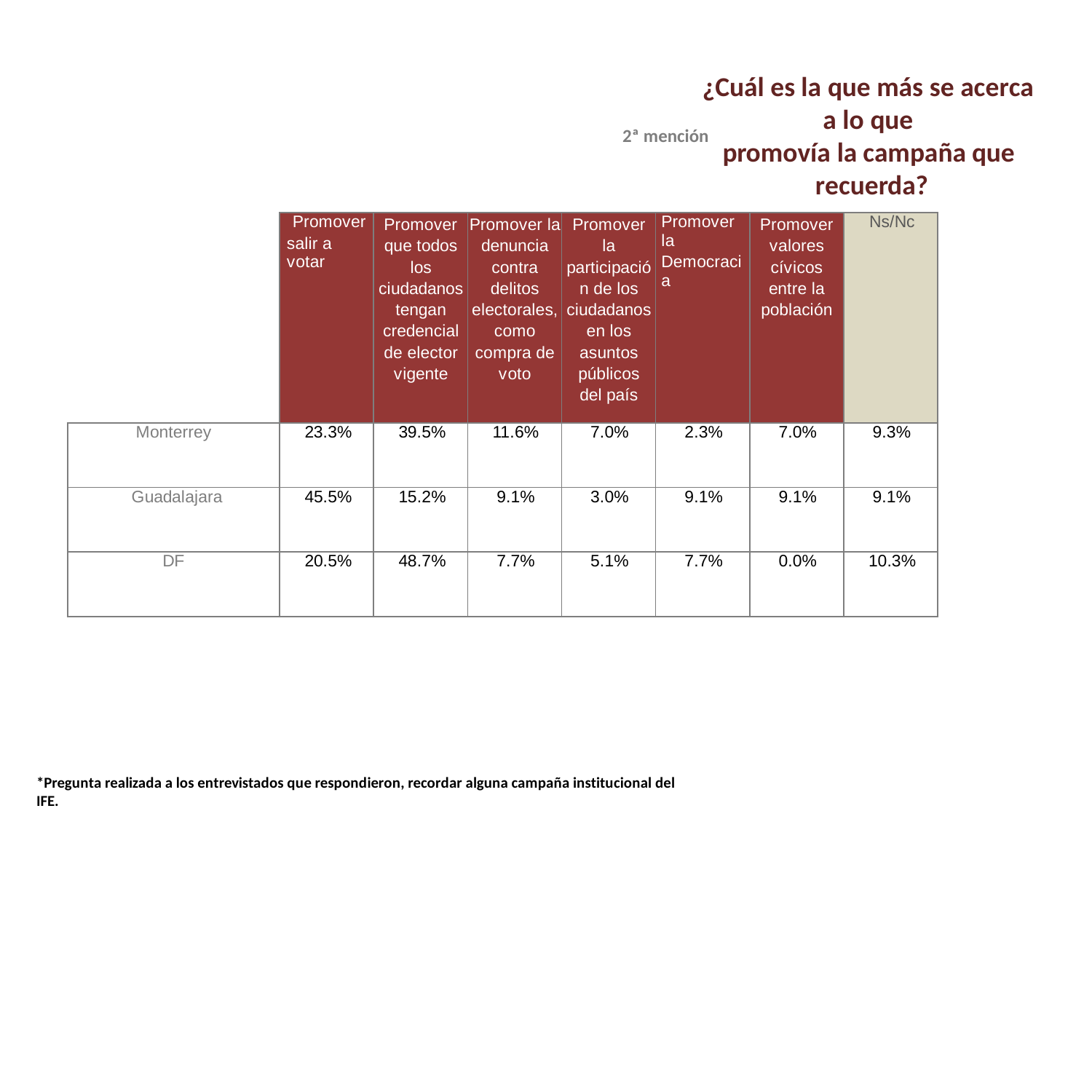

# ¿Cuál es la que más se acerca a lo que
promovía la campaña que  recuerda?
2ª mención
|  | Promover salir a votar | Promover que todos los ciudadanos tengan credencial de elector vigente | Promover la denuncia contra delitos electorales, como compra de voto | Promover la participación de los ciudadanos en los asuntos públicos del país | Promover la Democracia | Promover valores cívicos entre la población | Ns/Nc |
| --- | --- | --- | --- | --- | --- | --- | --- |
| Monterrey | 23.3% | 39.5% | 11.6% | 7.0% | 2.3% | 7.0% | 9.3% |
| Guadalajara | 45.5% | 15.2% | 9.1% | 3.0% | 9.1% | 9.1% | 9.1% |
| DF | 20.5% | 48.7% | 7.7% | 5.1% | 7.7% | 0.0% | 10.3% |

*Pregunta realizada a los entrevistados que respondieron, recordar alguna campaña institucional del IFE.